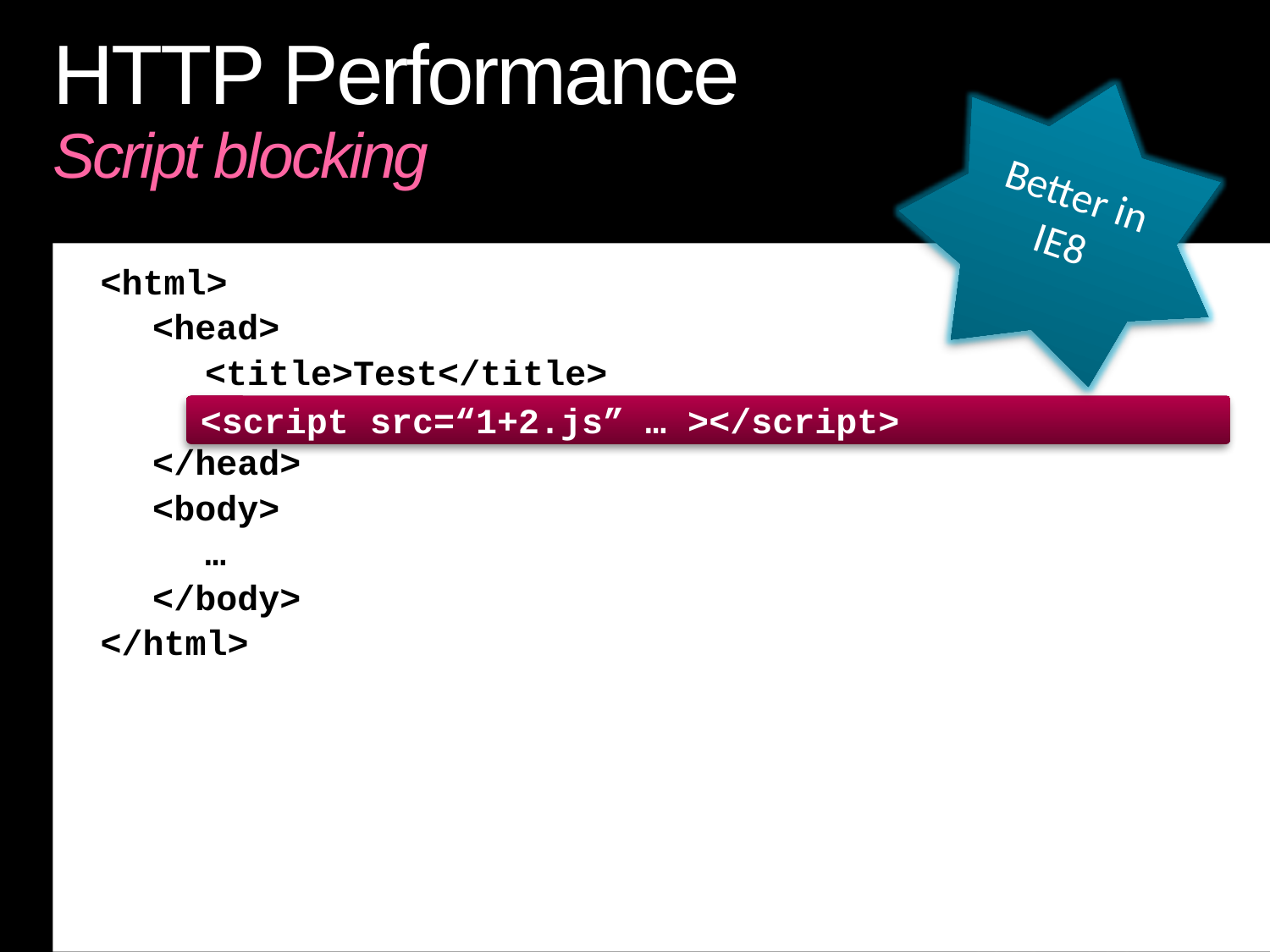

# HTTP Performance Script blocking
Better in IE8
<html>
<head>
<title>Test</title>
<script type="text/javascript"></script>
</head>
<body>
…
</body>
</html>
<script src=“1+2.js” … ></script>